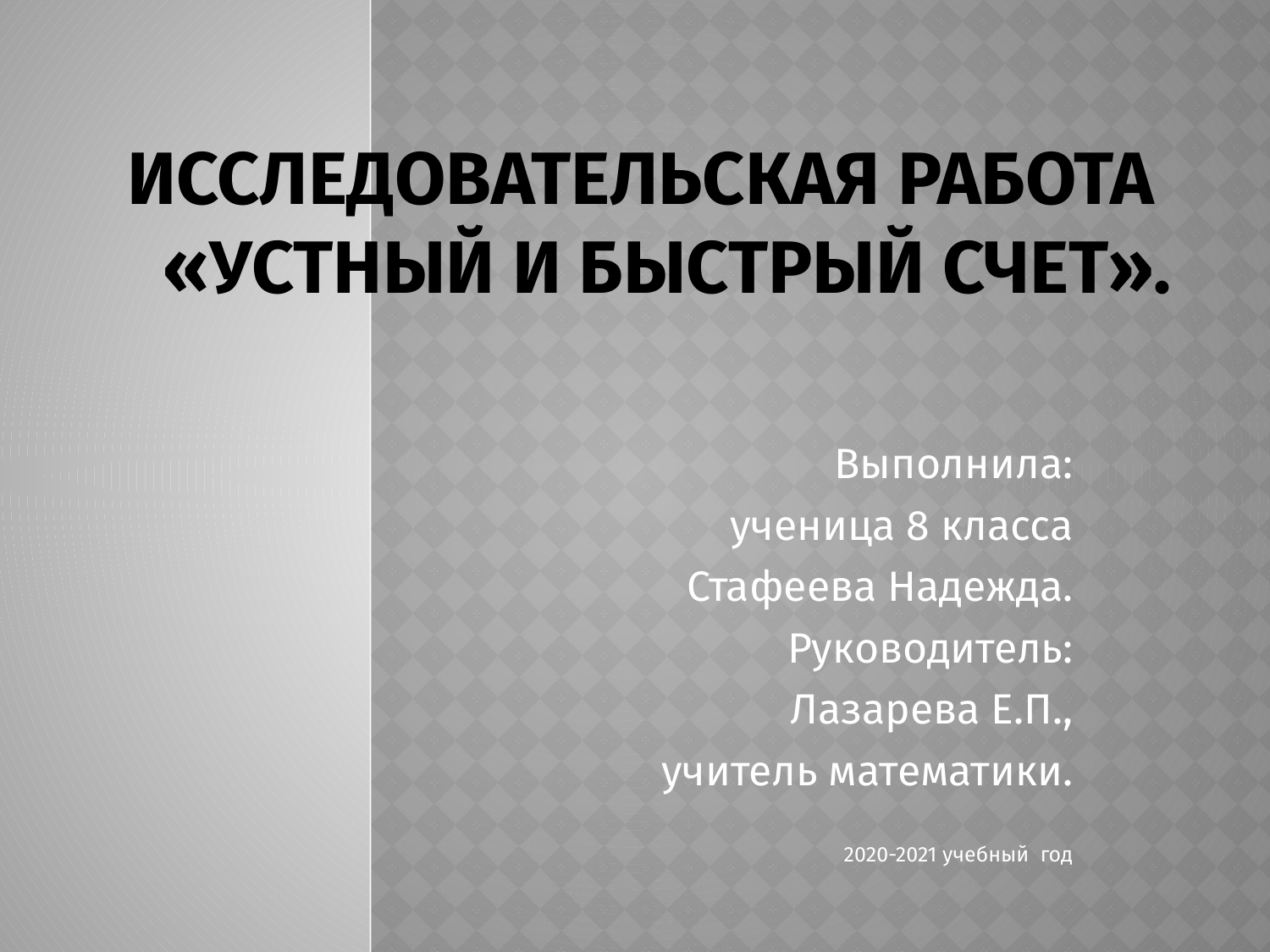

# Исследовательская работа «Устный и быстрый счет».
Выполнила:
ученица 8 класса
Стафеева Надежда.
Руководитель:
Лазарева Е.П.,
учитель математики.

2020-2021 учебный  год